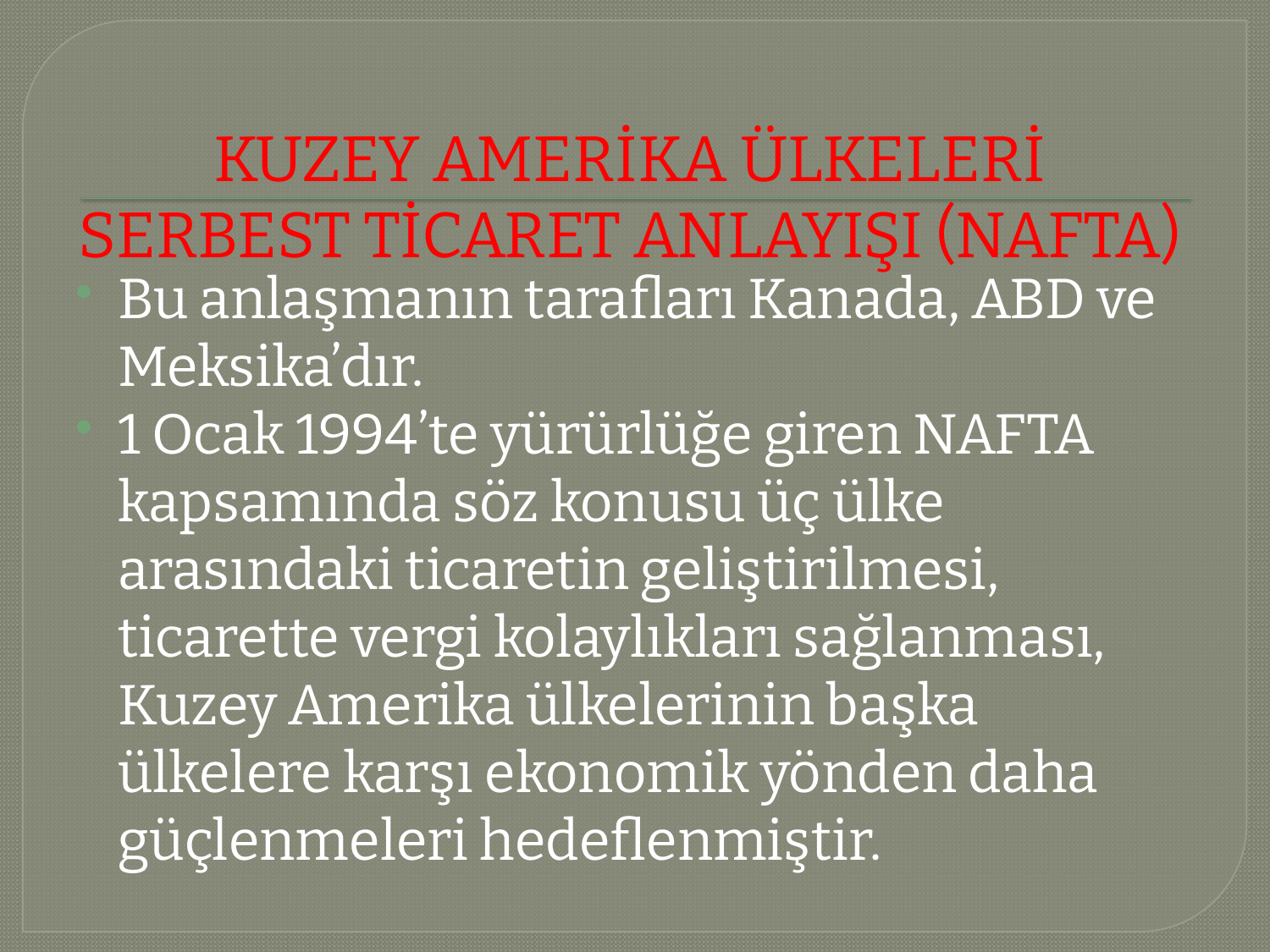

# KUZEY AMERİKA ÜLKELERİ SERBEST TİCARET ANLAYIŞI (NAFTA)
Bu anlaşmanın tarafları Kanada, ABD ve Meksika’dır.
1 Ocak 1994’te yürürlüğe giren NAFTA kapsamında söz konusu üç ülke arasındaki ticaretin geliştirilmesi, ticarette vergi kolaylıkları sağlanması, Kuzey Amerika ülkelerinin başka ülkelere karşı ekonomik yönden daha güçlenmeleri hedeflenmiştir.